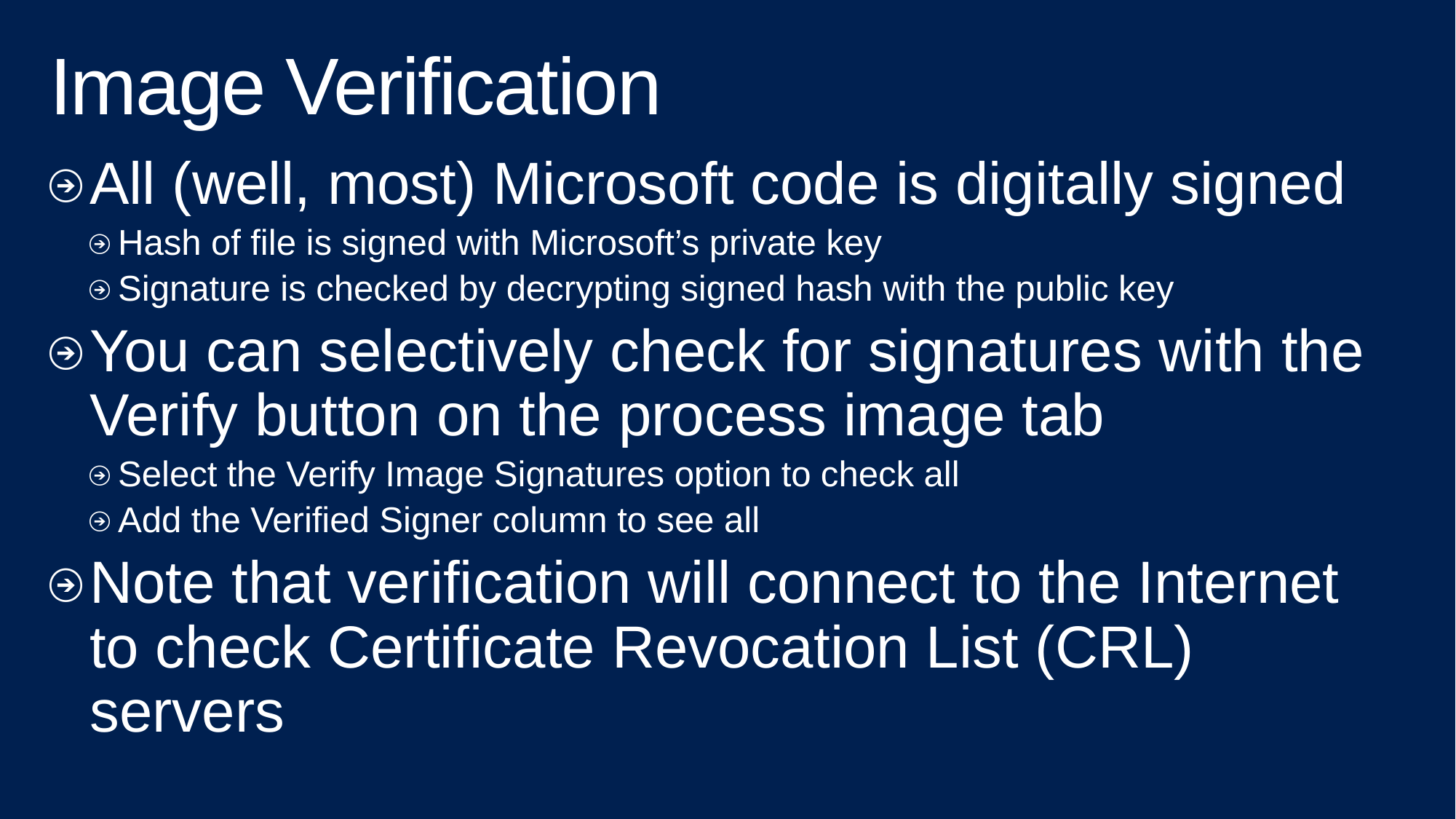

# Image Verification
All (well, most) Microsoft code is digitally signed
Hash of file is signed with Microsoft’s private key
Signature is checked by decrypting signed hash with the public key
You can selectively check for signatures with the Verify button on the process image tab
Select the Verify Image Signatures option to check all
Add the Verified Signer column to see all
Note that verification will connect to the Internet to check Certificate Revocation List (CRL) servers